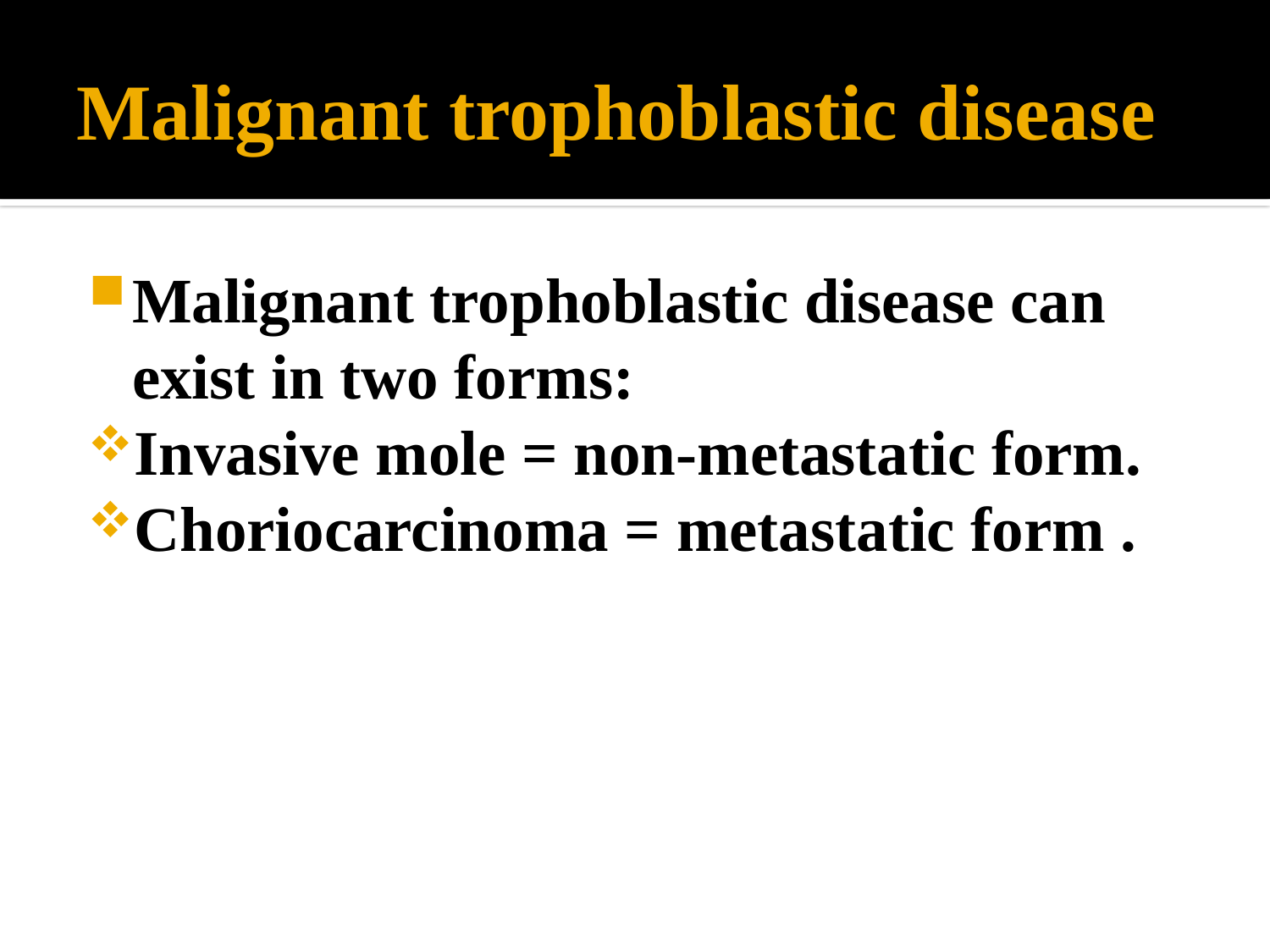

# Malignant trophoblastic disease
Malignant trophoblastic disease can exist in two forms:
Invasive mole = non-metastatic form.
Choriocarcinoma = metastatic form .